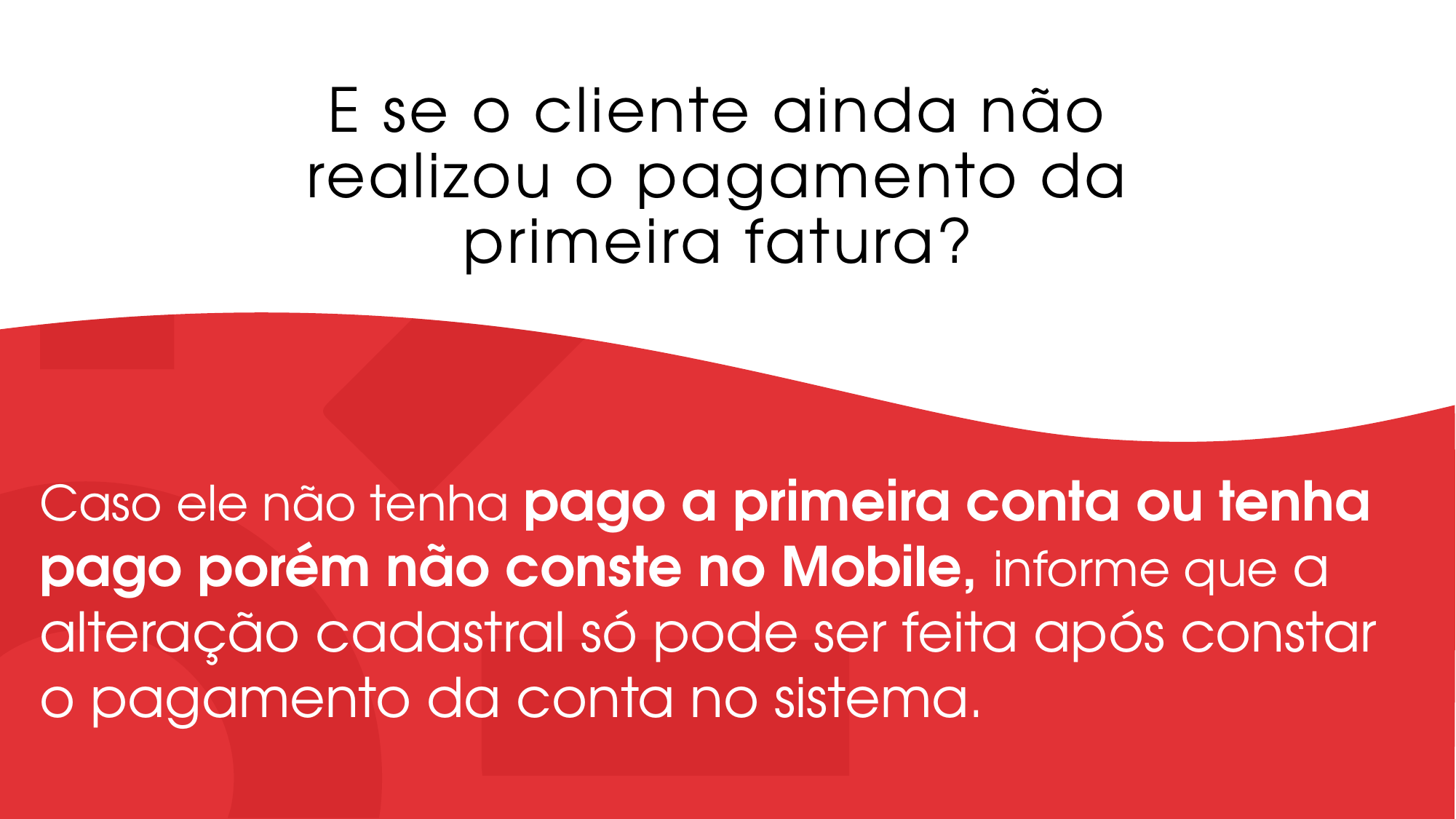

E se o cliente ainda não realizou o pagamento da primeira fatura?
Caso ele não tenha pago a primeira conta ou tenha pago porém não conste no Mobile, informe que a alteração cadastral só pode ser feita após constar o pagamento da conta no sistema.